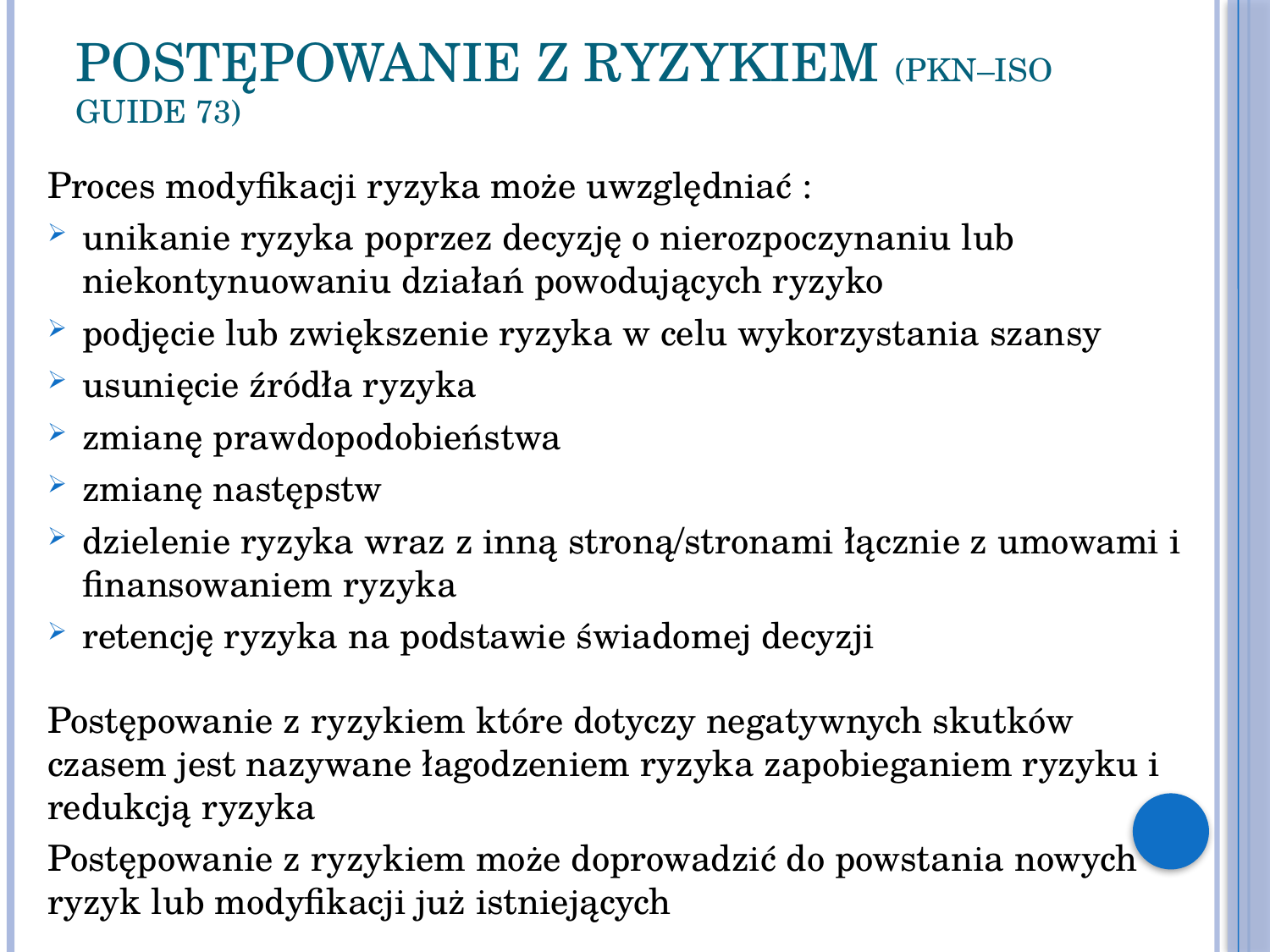

# Postępowanie z ryzykiem (pkn–ISO GUIDE 73)
Proces modyfikacji ryzyka może uwzględniać :
unikanie ryzyka poprzez decyzję o nierozpoczynaniu lub niekontynuowaniu działań powodujących ryzyko
podjęcie lub zwiększenie ryzyka w celu wykorzystania szansy
usunięcie źródła ryzyka
zmianę prawdopodobieństwa
zmianę następstw
dzielenie ryzyka wraz z inną stroną/stronami łącznie z umowami i finansowaniem ryzyka
retencję ryzyka na podstawie świadomej decyzji

Postępowanie z ryzykiem które dotyczy negatywnych skutków czasem jest nazywane łagodzeniem ryzyka zapobieganiem ryzyku i redukcją ryzyka
Postępowanie z ryzykiem może doprowadzić do powstania nowych ryzyk lub modyfikacji już istniejących